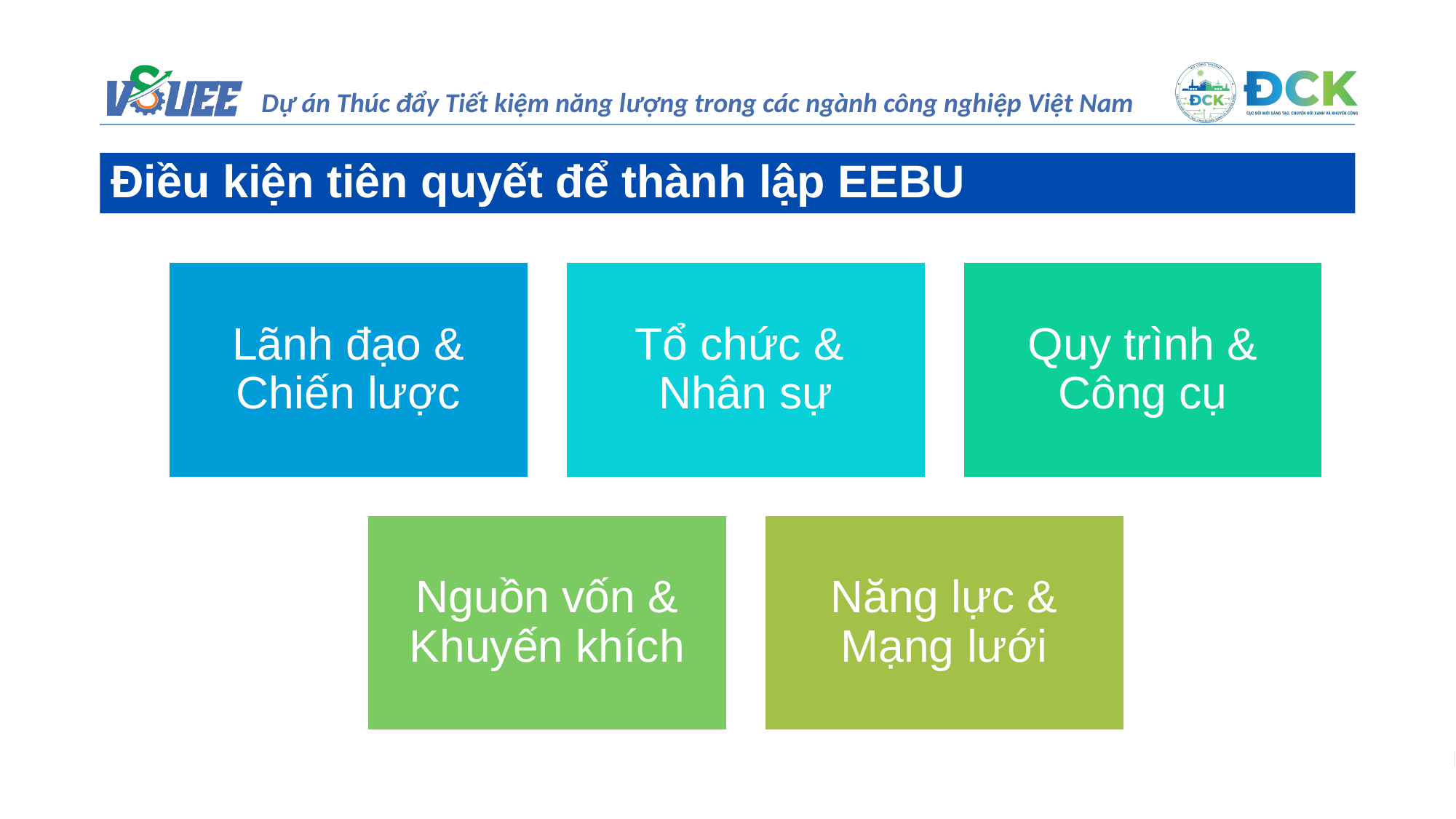

Điều kiện tiên quyết để thành lập EEBU

Lãnh đạo & Chiến lược

Tổ chức &  Nhân sự

Quy trình & Công cụ

Nguồn vốn & Khuyến khích

Năng lực & Mạng lưới